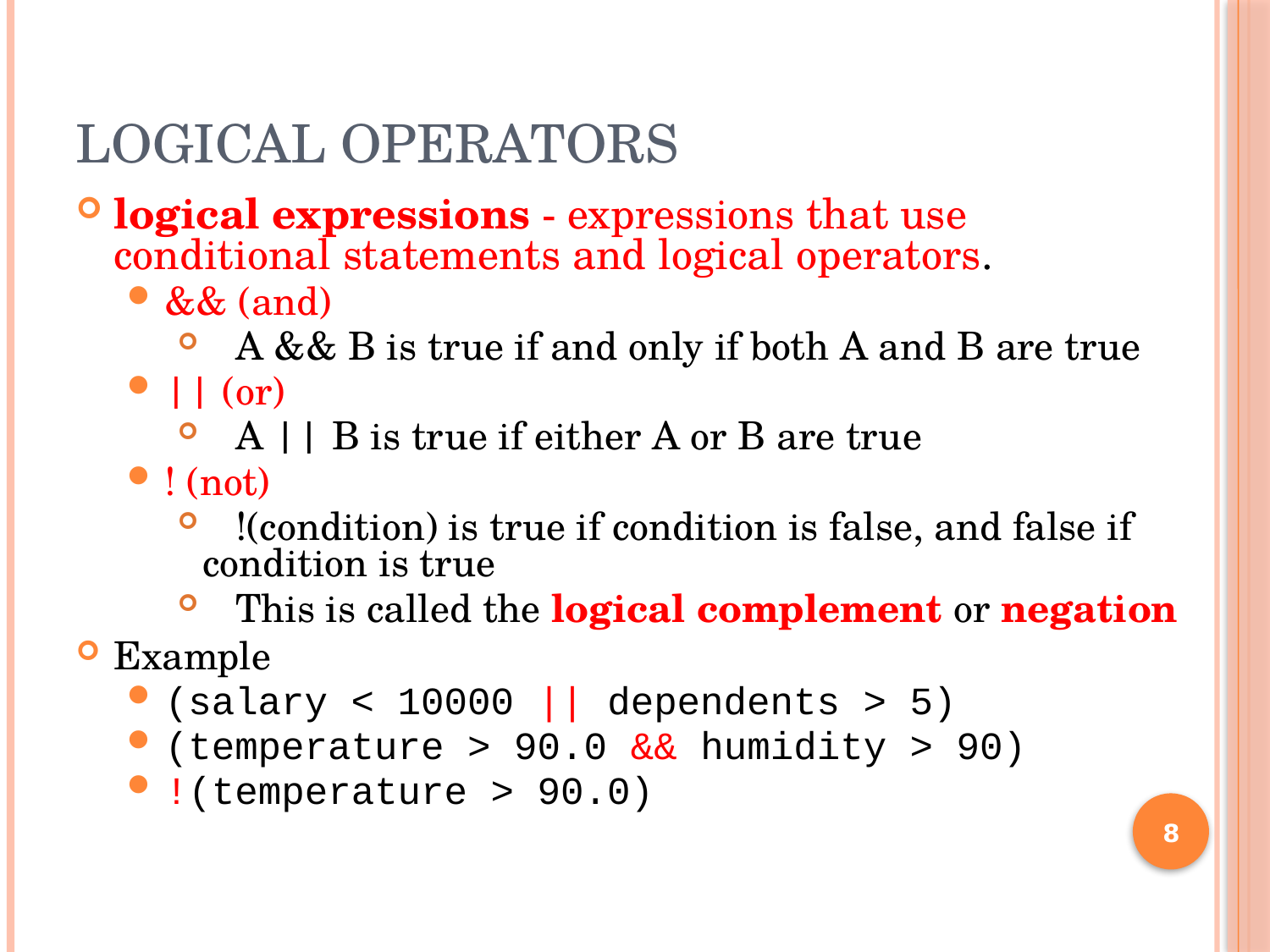

# Logical Operators
logical expressions - expressions that use conditional statements and logical operators.
&& (and)
   A && B is true if and only if both A and B are true
|| (or)
   A || B is true if either A or B are true
! (not)
   !(condition) is true if condition is false, and false if   condition is true
   This is called the logical complement or negation
Example
(salary < 10000 || dependents > 5)
(temperature > 90.0 && humidity > 90)
!(temperature > 90.0)
8